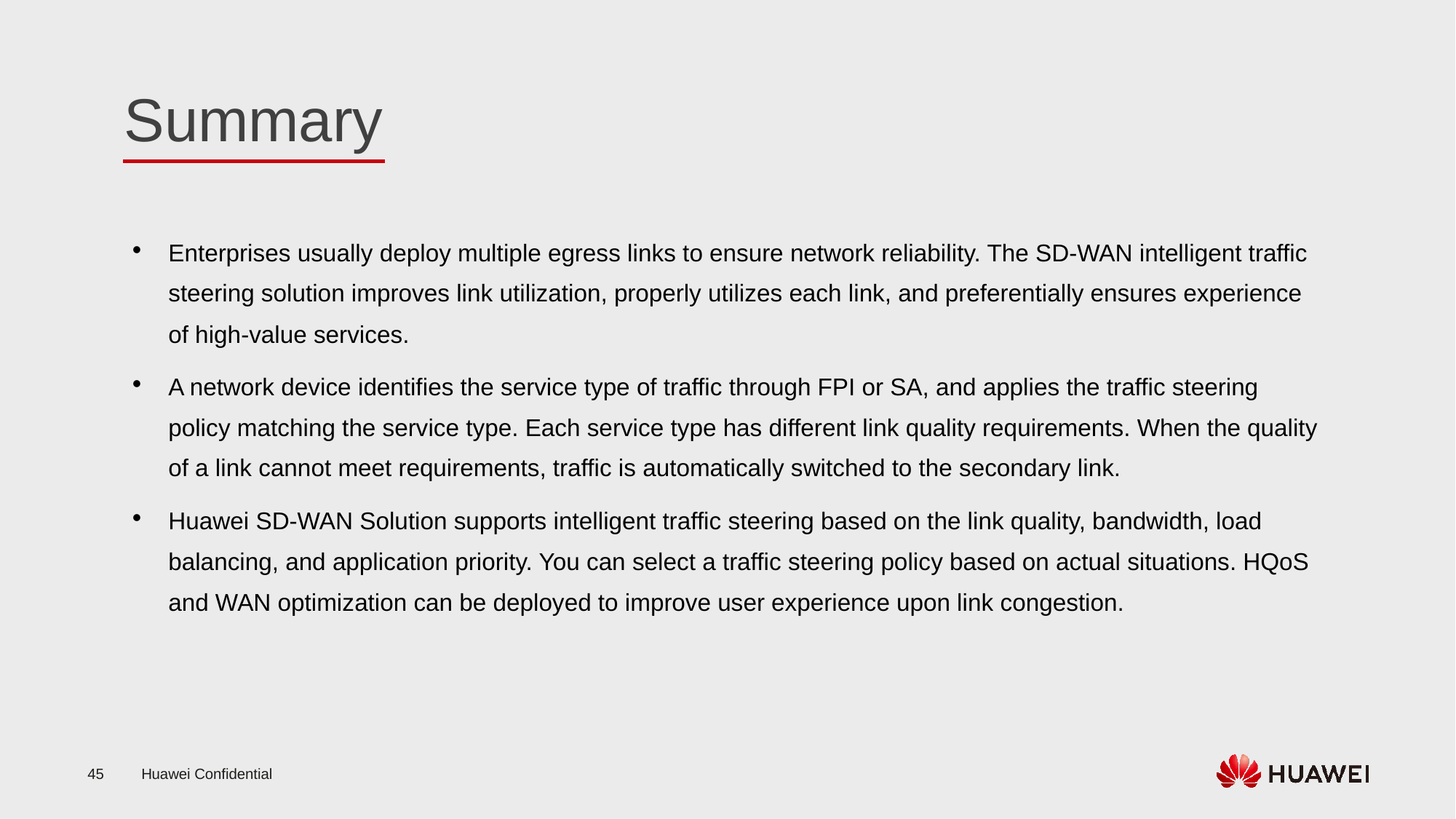

Enterprises usually deploy multiple egress links to ensure network reliability. The SD-WAN intelligent traffic steering solution improves link utilization, properly utilizes each link, and preferentially ensures experience of high-value services.
A network device identifies the service type of traffic through FPI or SA, and applies the traffic steering policy matching the service type. Each service type has different link quality requirements. When the quality of a link cannot meet requirements, traffic is automatically switched to the secondary link.
Huawei SD-WAN Solution supports intelligent traffic steering based on the link quality, bandwidth, load balancing, and application priority. You can select a traffic steering policy based on actual situations. HQoS and WAN optimization can be deployed to improve user experience upon link congestion.